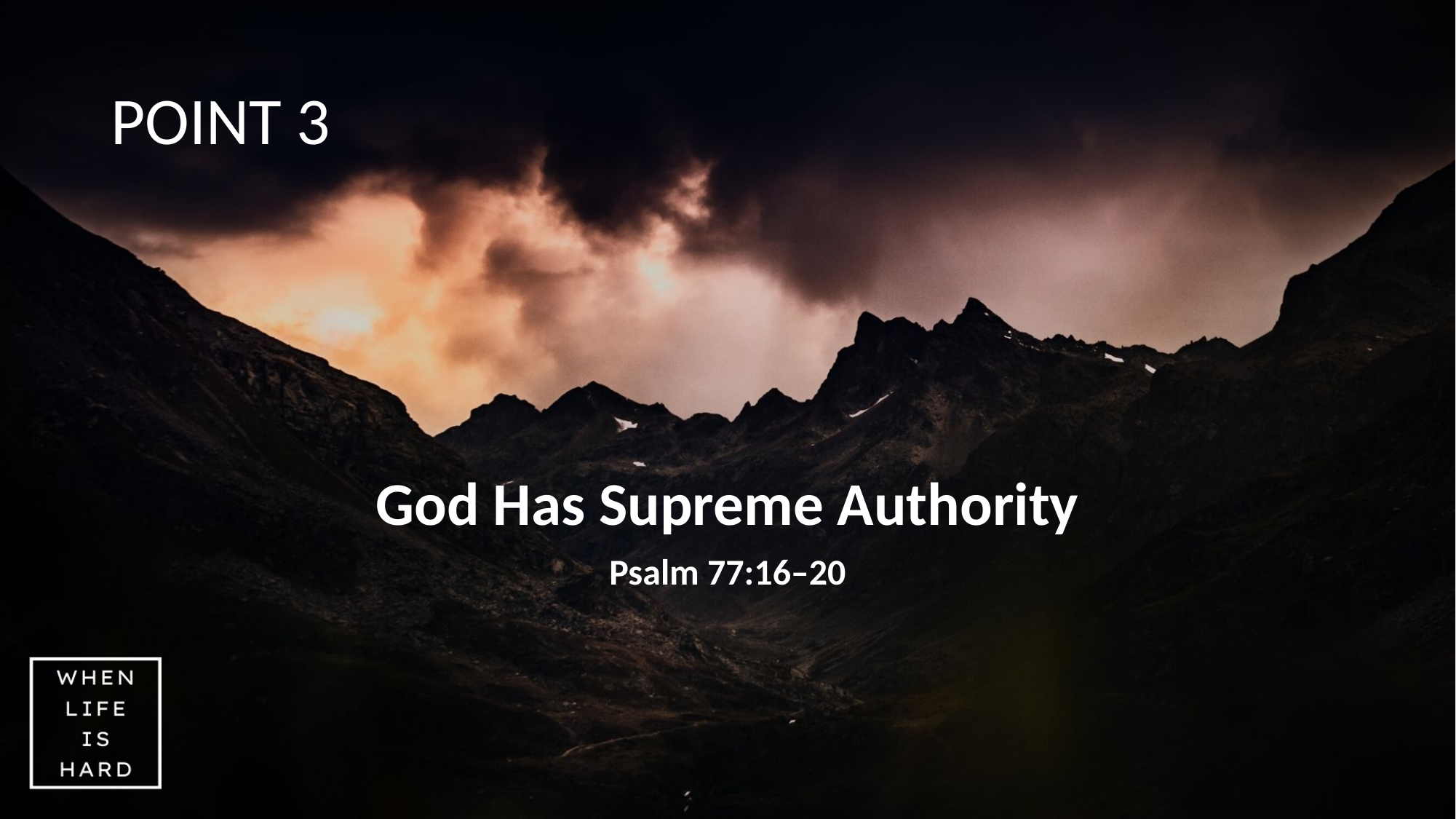

# POINT 3

God Has Supreme Authority
Psalm 77:16–20